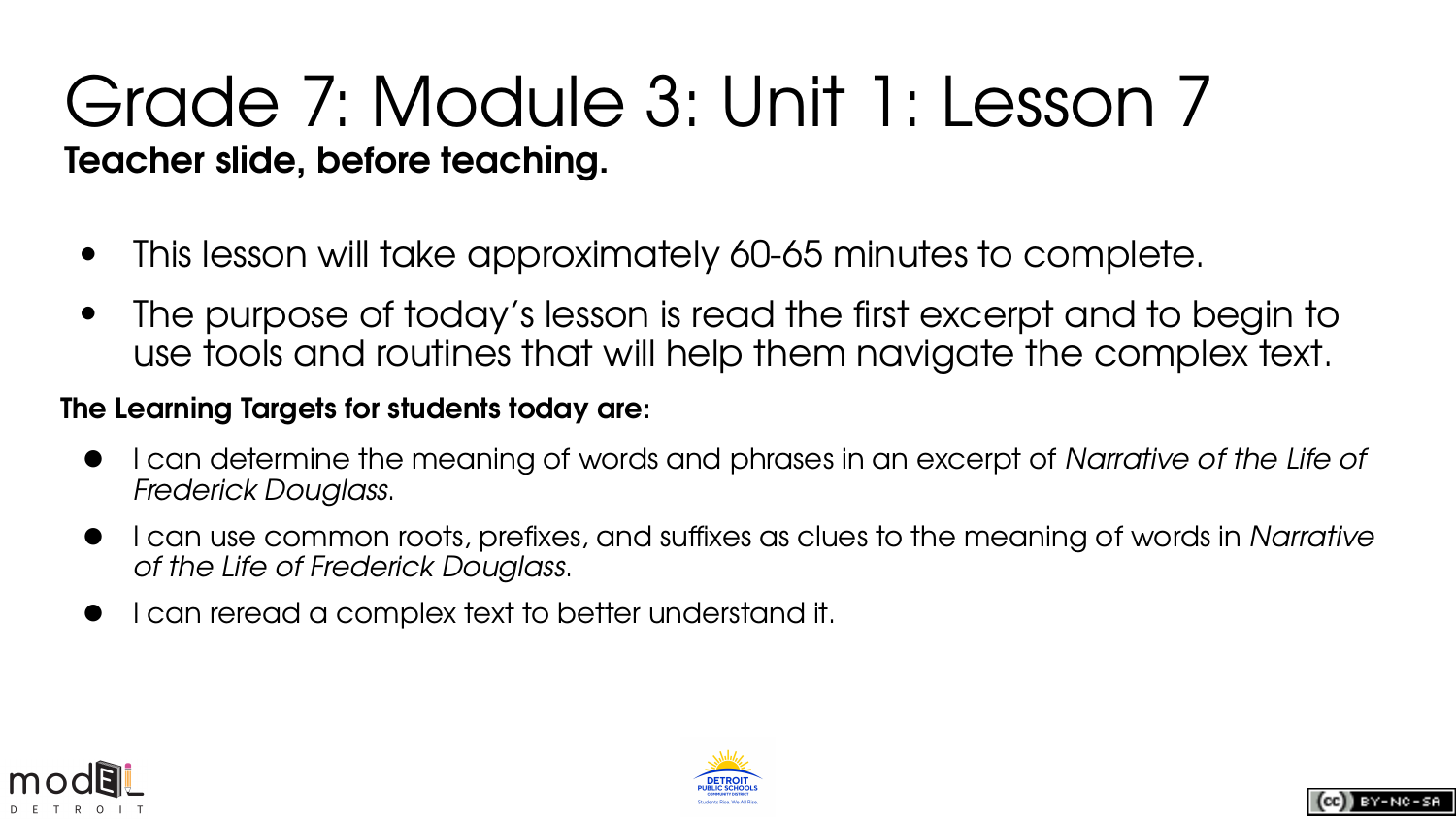

Grade 7: Module 3: Unit 1: Lesson 7
Teacher slide, before teaching.

This lesson will take approximately 60-65 minutes to complete.
The purpose of today’s lesson is read the first excerpt and to begin to use tools and routines that will help them navigate the complex text.
The Learning Targets for students today are:
I can determine the meaning of words and phrases in an excerpt of Narrative of the Life of Frederick Douglass.
I can use common roots, prefixes, and suffixes as clues to the meaning of words in Narrative of the Life of Frederick Douglass.
I can reread a complex text to better understand it.